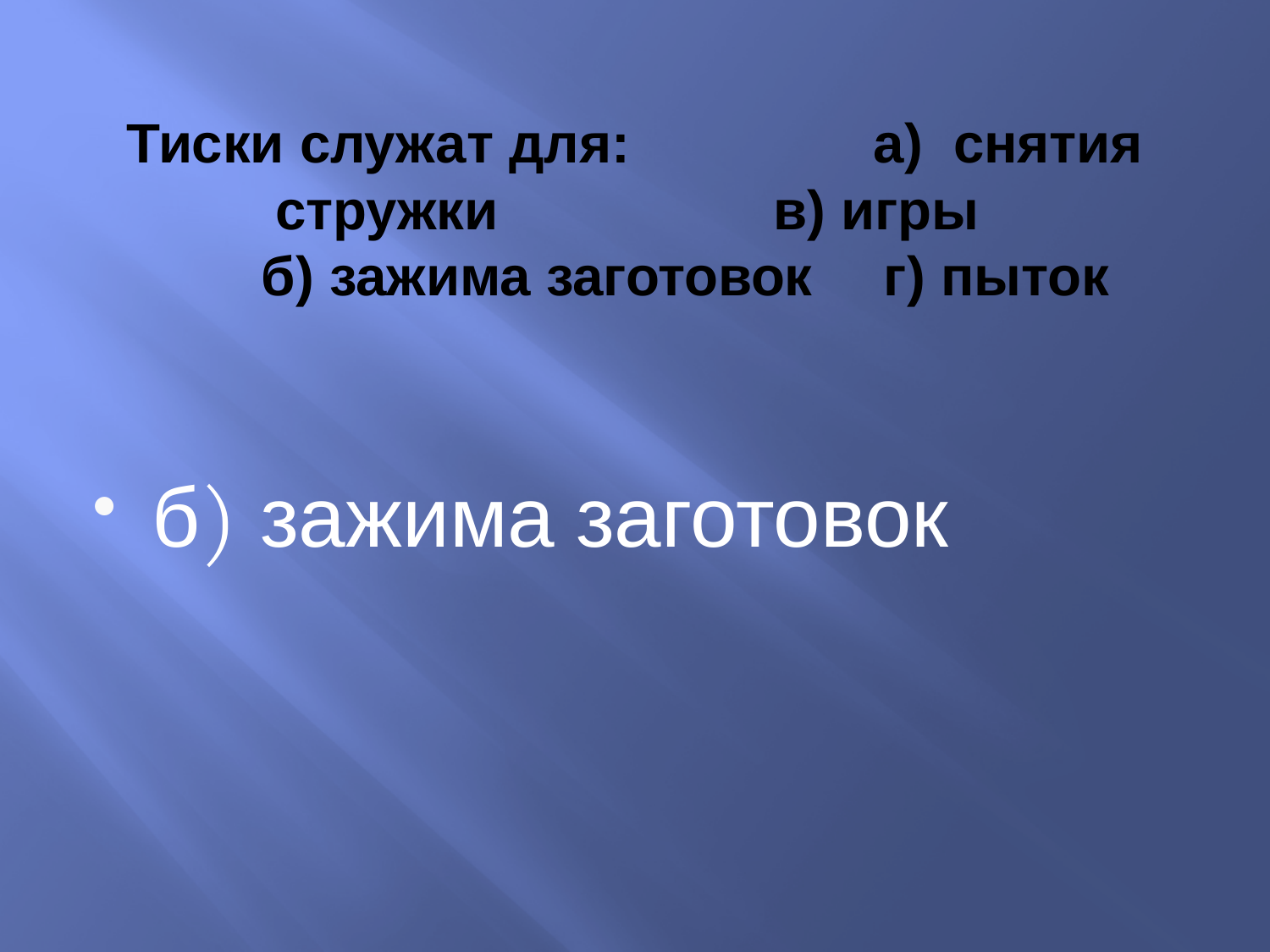

# Тиски служат для:						а)  снятия стружки  	 	в) игры б) зажима заготовок		г) пыток
б) зажима заготовок